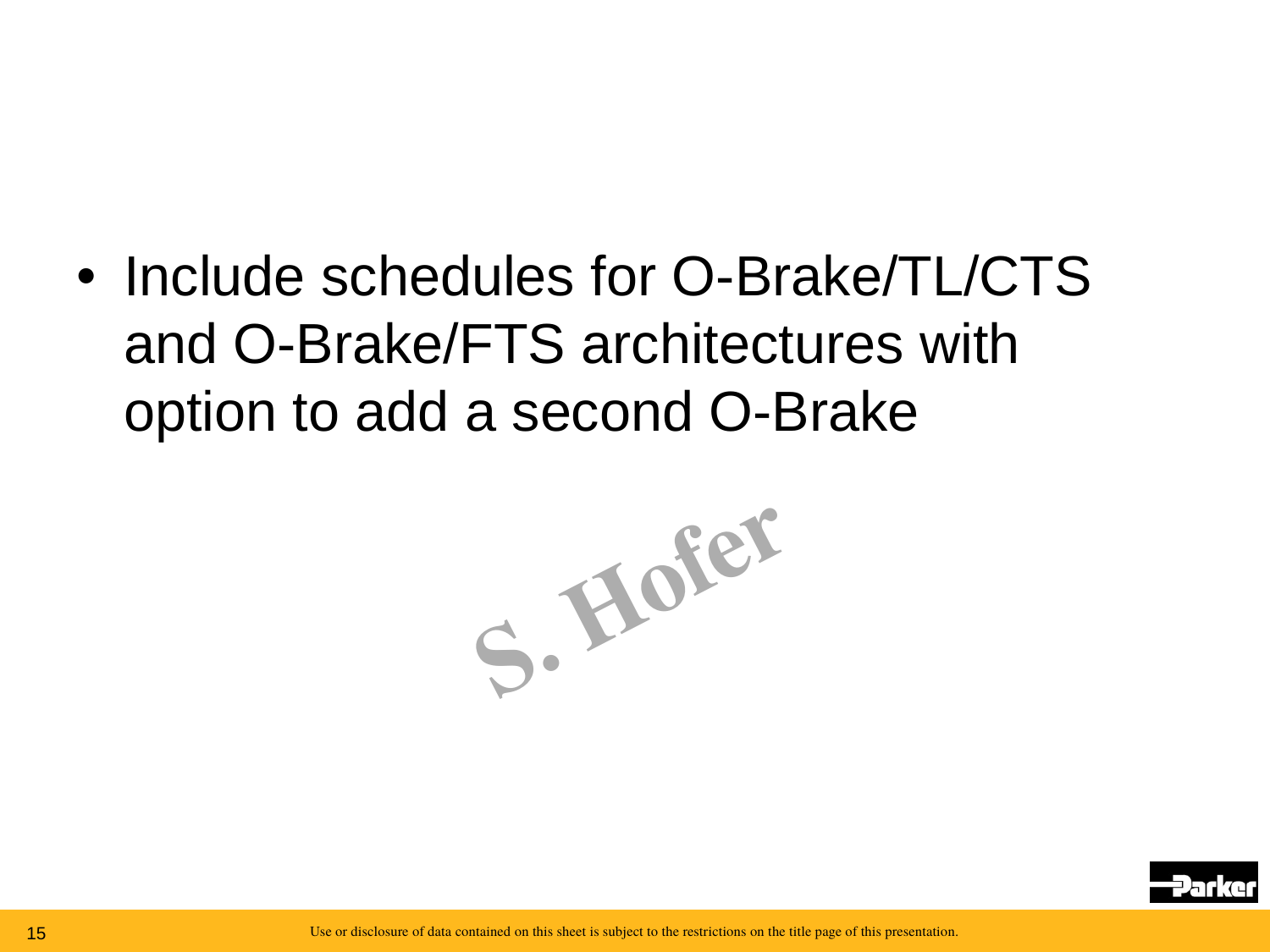

#
Include schedules for O-Brake/TL/CTS and O-Brake/FTS architectures with option to add a second O-Brake
S. Hofer